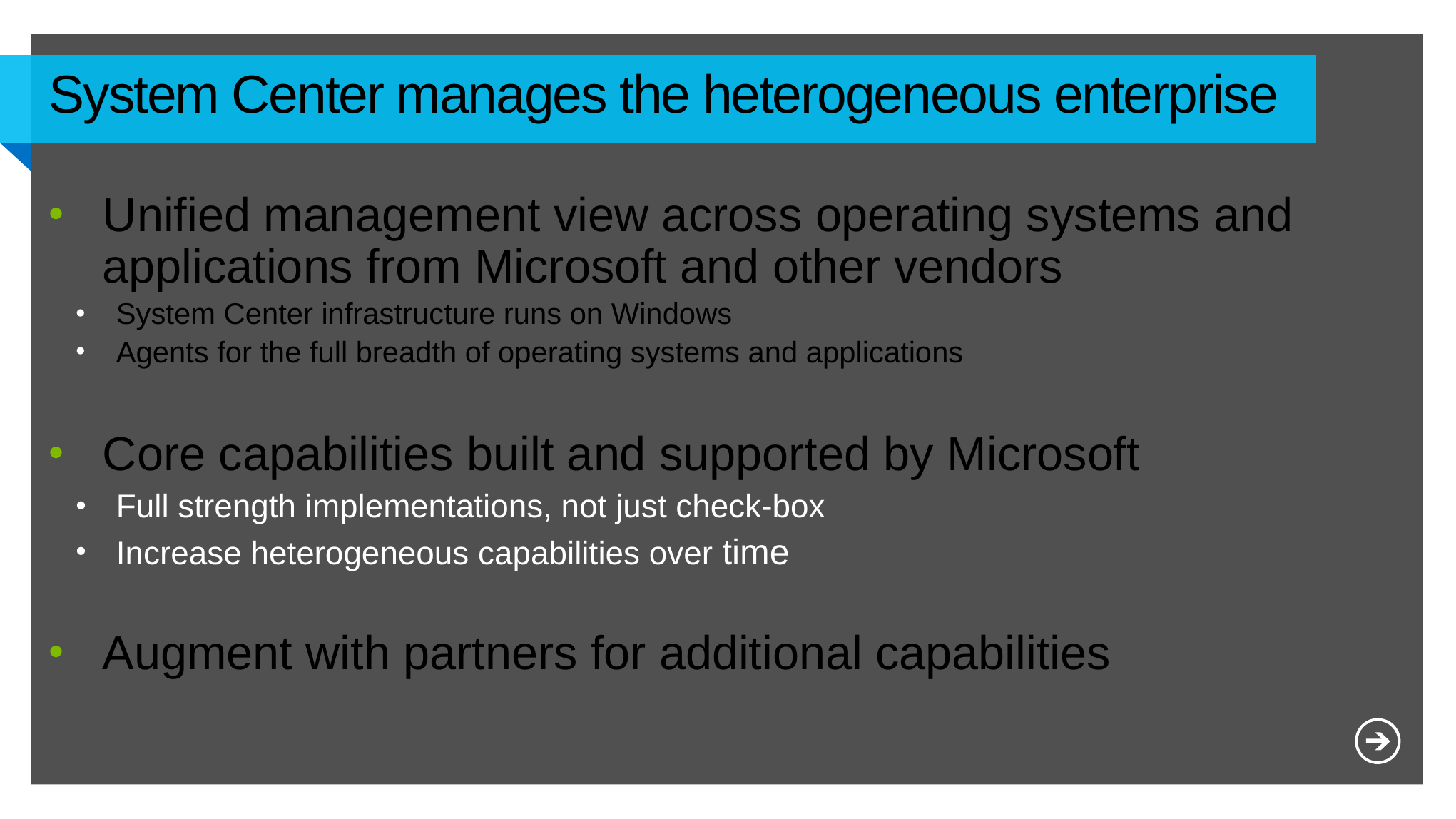

# System Center manages the heterogeneous enterprise
Unified management view across operating systems and applications from Microsoft and other vendors
System Center infrastructure runs on Windows
Agents for the full breadth of operating systems and applications

Core capabilities built and supported by Microsoft
Full strength implementations, not just check-box
Increase heterogeneous capabilities over time

Augment with partners for additional capabilities